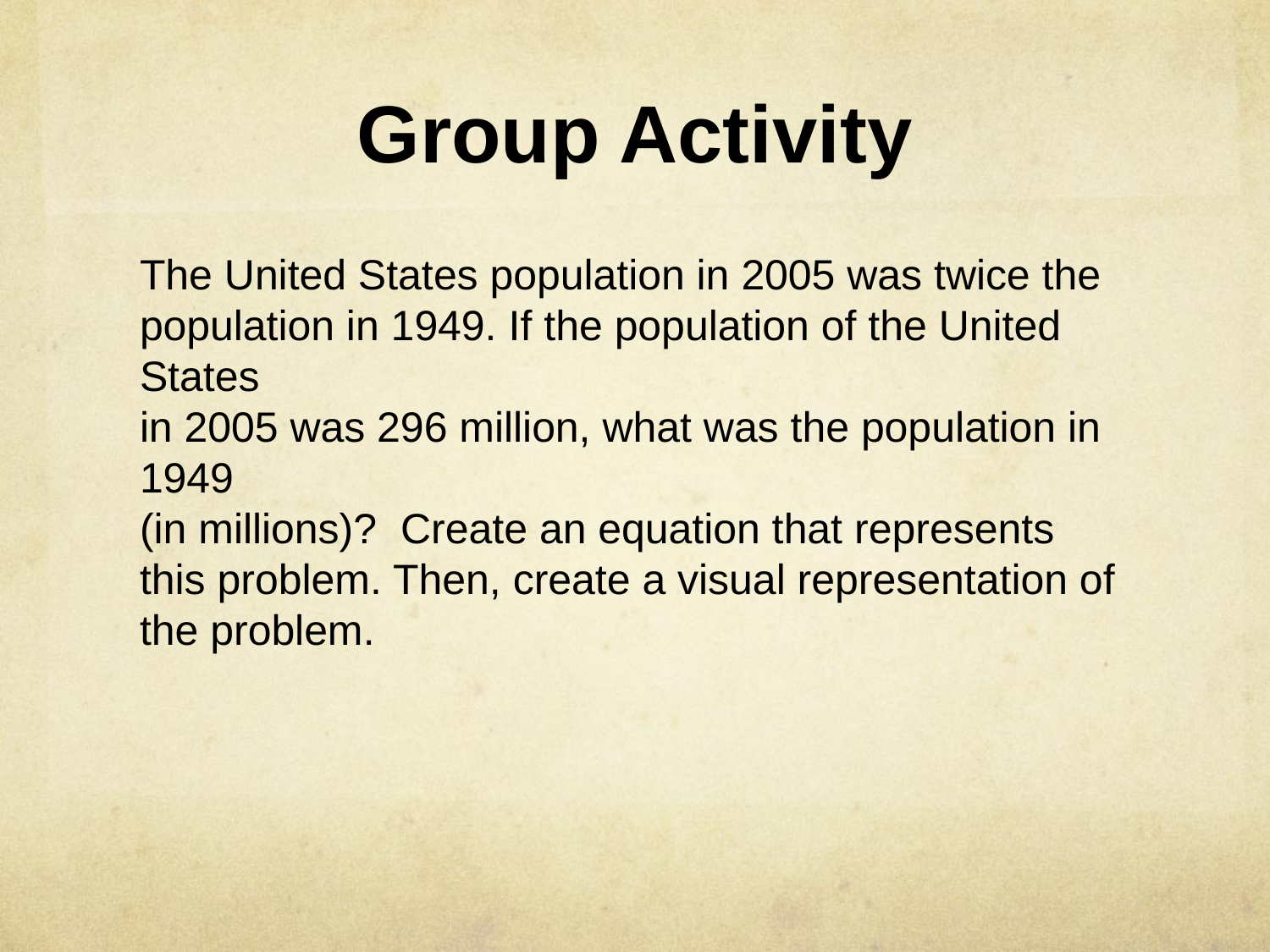

# Group Activity
The United States population in 2005 was twice the
population in 1949. If the population of the United States
in 2005 was 296 million, what was the population in 1949
(in millions)?  Create an equation that represents this problem. Then, create a visual representation of the problem.